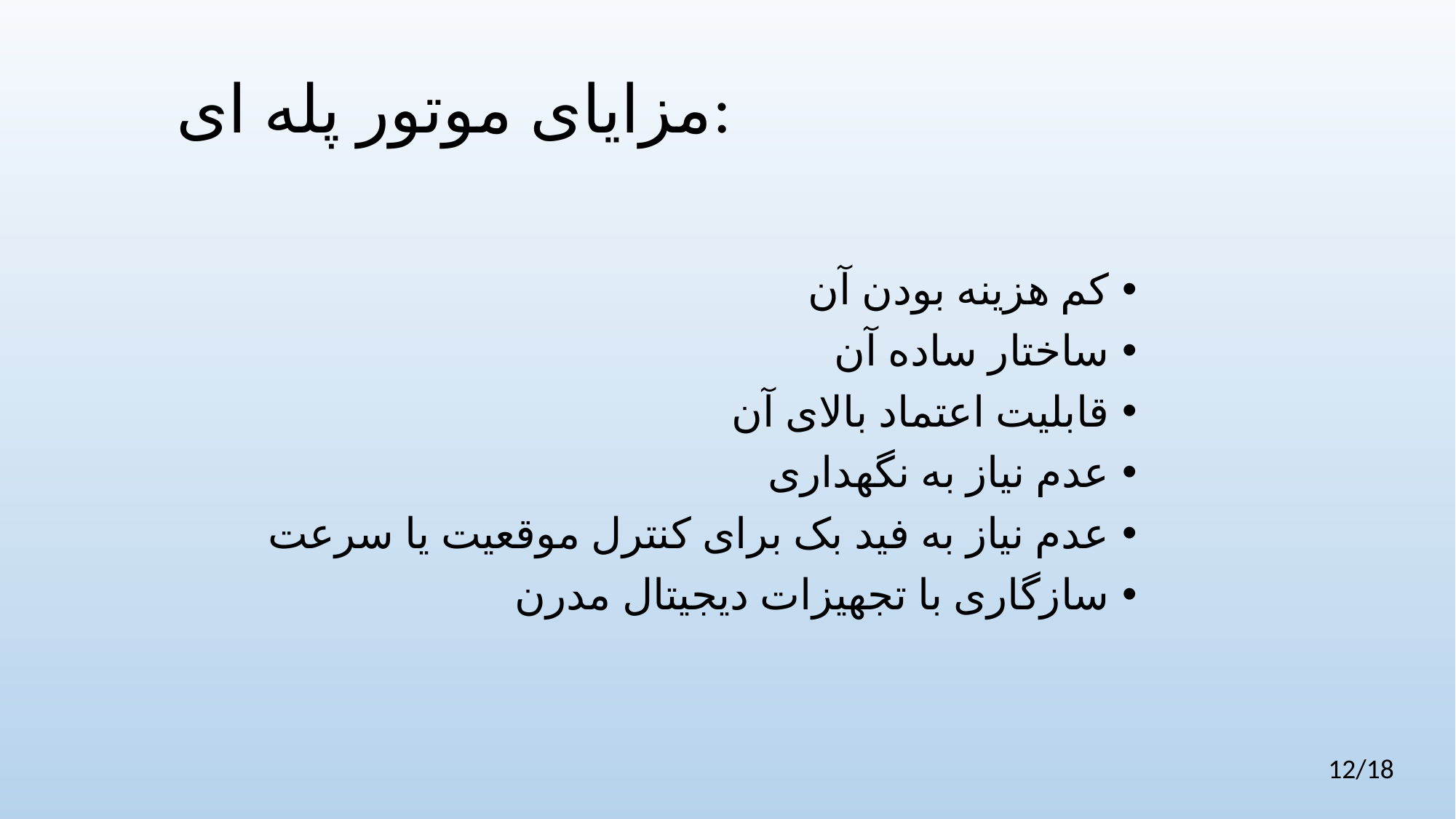

مزایای موتور پله ای:
کم هزینه بودن آن
ساختار ساده آن
قابلیت اعتماد بالای آن
عدم نیاز به نگهداری
عدم نیاز به فید بک برای کنترل موقعیت یا سرعت
سازگاری با تجهیزات دیجیتال مدرن

12/18